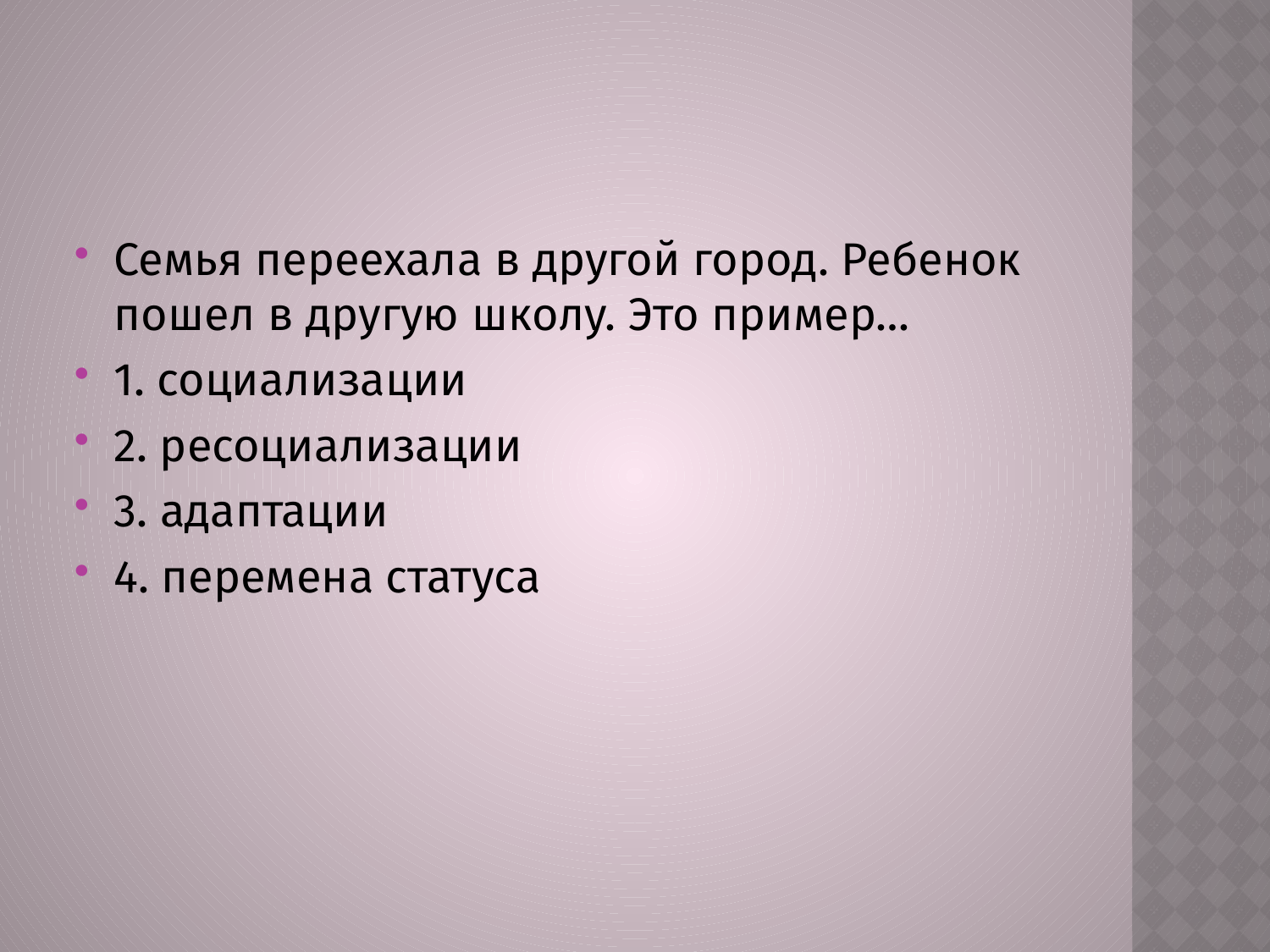

#
Семья переехала в другой город. Ребенок пошел в другую школу. Это пример…
1. социализации
2. ресоциализации
3. адаптации
4. перемена статуса